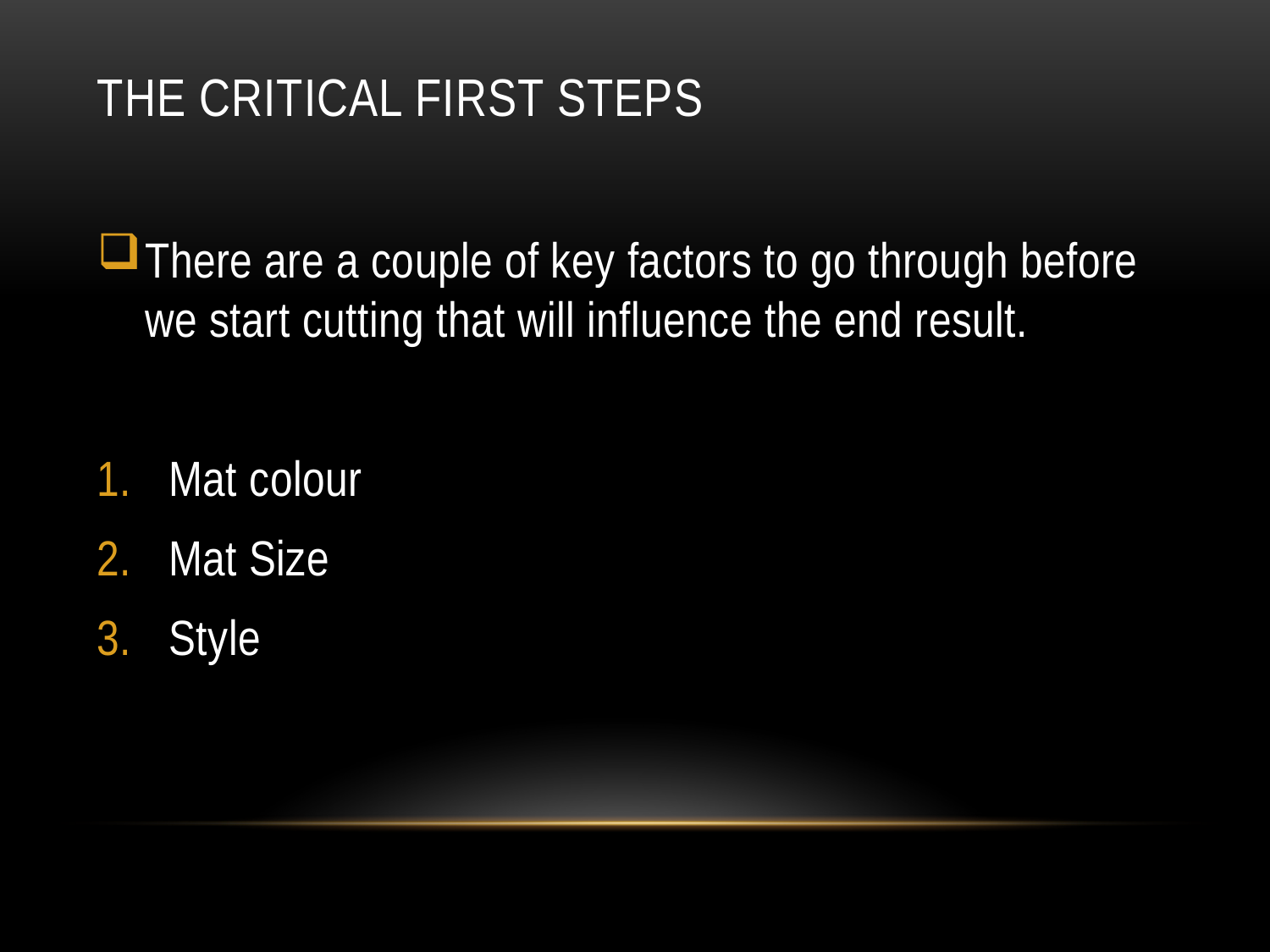

# The Critical first steps
There are a couple of key factors to go through before we start cutting that will influence the end result.

Mat colour
Mat Size
Style